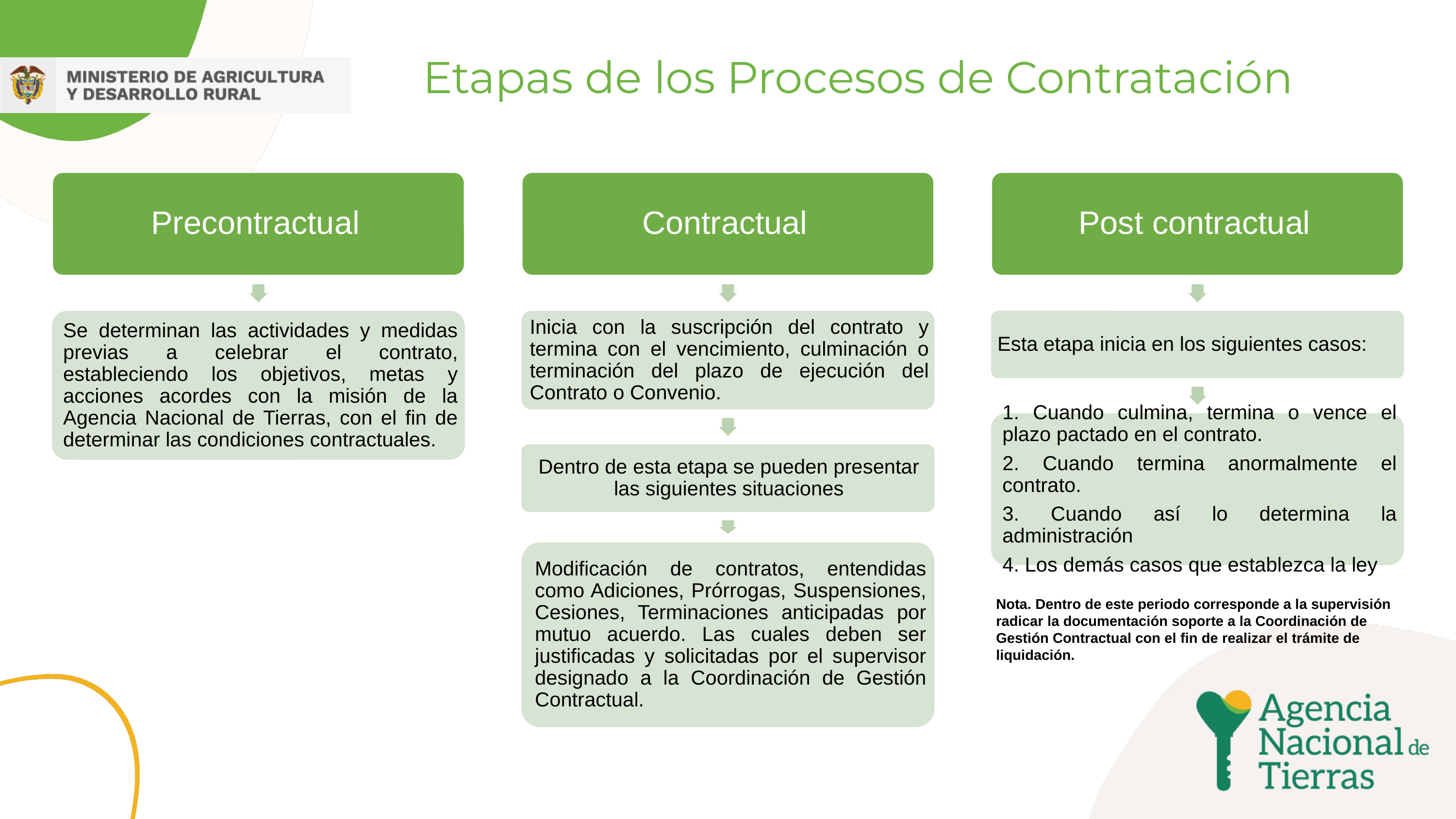

# Etapas de los Procesos de Contratación
Precontractual
Se determinan las actividades y medidas previas a celebrar el contrato, estableciendo los objetivos, metas y acciones acordes con la misión de la Agencia Nacional de Tierras, con el fin de determinar las condiciones contractuales.
Contractual
Inicia con la suscripción del contrato y termina con el vencimiento, culminación o terminación del plazo de ejecución del Contrato o Convenio.
Dentro de esta etapa se pueden presentar las siguientes situaciones
Modificación de contratos, entendidas como Adiciones, Prórrogas, Suspensiones, Cesiones, Terminaciones anticipadas por mutuo acuerdo. Las cuales deben ser justificadas y solicitadas por el supervisor designado a la Coordinación de Gestión Contractual.
Post contractual
Esta etapa inicia en los siguientes casos:
1. Cuando culmina, termina o vence el plazo pactado en el contrato.
2. Cuando termina anormalmente el contrato.
3. Cuando así lo determina la administración
4. Los demás casos que establezca la ley
Nota. Dentro de este periodo corresponde a la supervisión radicar la documentación soporte a la Coordinación de Gestión Contractual con el fin de realizar el trámite de liquidación.